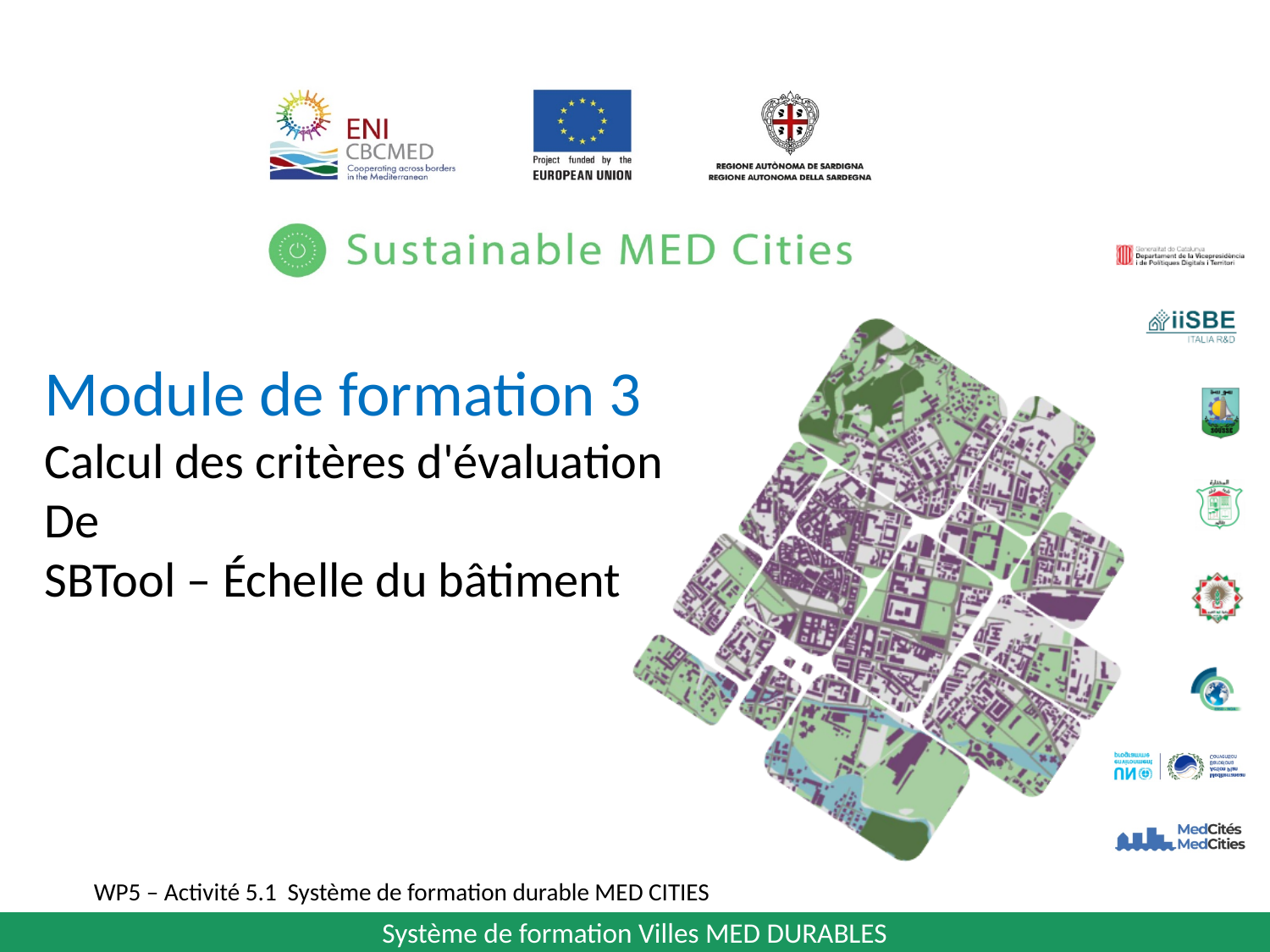

Module de formation 3
Calcul des critères d'évaluation
De
SBTool – Échelle du bâtiment
WP5 – Activité 5.1  Système de formation durable MED CITIES
Système de formation Villes MED DURABLES